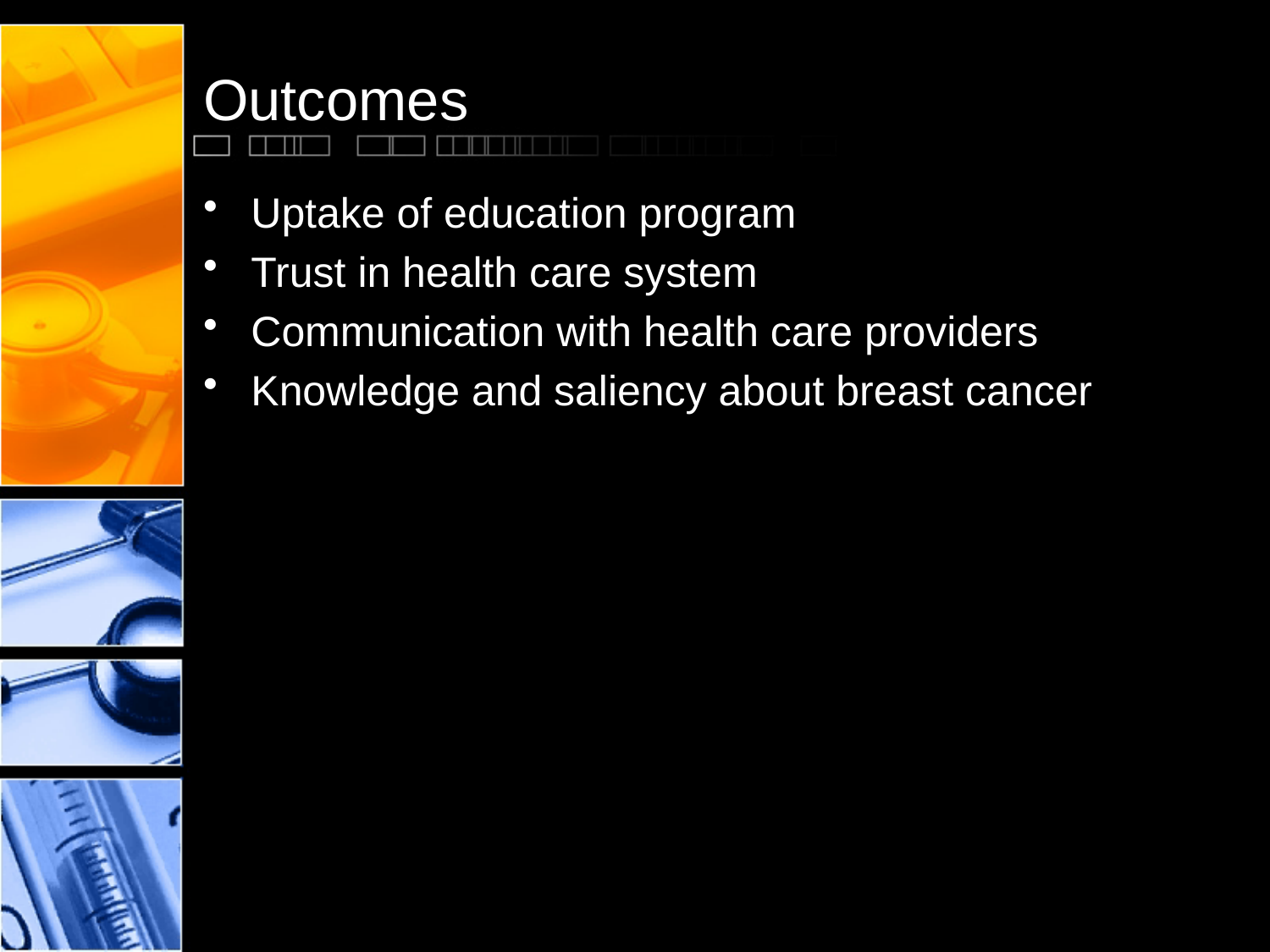

# Outcomes
Uptake of education program
Trust in health care system
Communication with health care providers
Knowledge and saliency about breast cancer